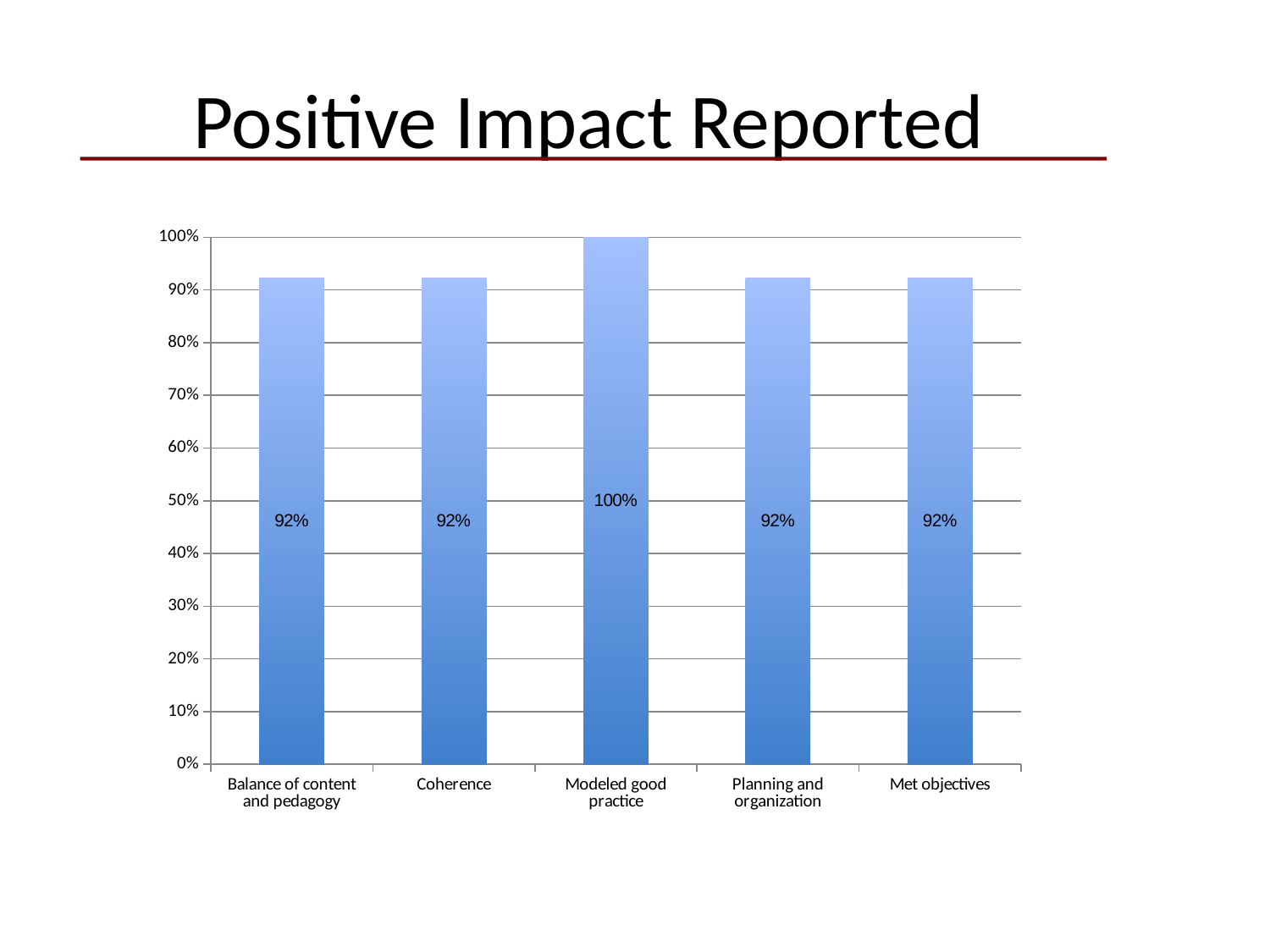

Positive Impact Reported

### Chart

| Category |  |
|---|---|
| Balance of content and pedagogy | 0.923076923076923 |
| Coherence | 0.923076923076923 |
| Modeled good practice | 1.0 |
| Planning and organization | 0.923076923076923 |
| Met objectives | 0.923076923076923 |